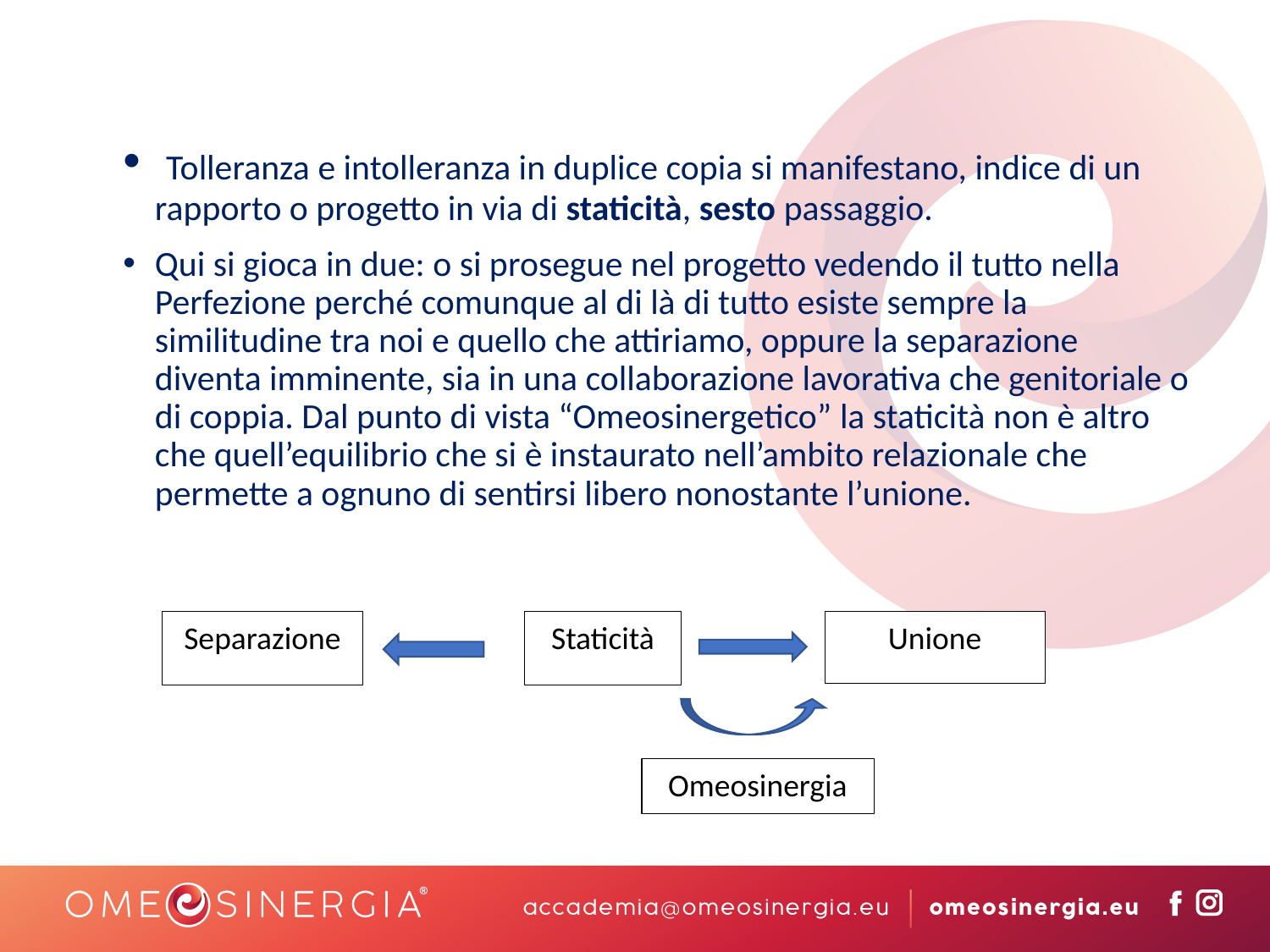

Tolleranza e intolleranza in duplice copia si manifestano, indice di un rapporto o progetto in via di staticità, sesto passaggio.
Qui si gioca in due: o si prosegue nel progetto vedendo il tutto nella Perfezione perché comunque al di là di tutto esiste sempre la similitudine tra noi e quello che attiriamo, oppure la separazione diventa imminente, sia in una collaborazione lavorativa che genitoriale o di coppia. Dal punto di vista “Omeosinergetico” la staticità non è altro che quell’equilibrio che si è instaurato nell’ambito relazionale che permette a ognuno di sentirsi libero nonostante l’unione.

Separazione

Staticità
Unione

Omeosinergia